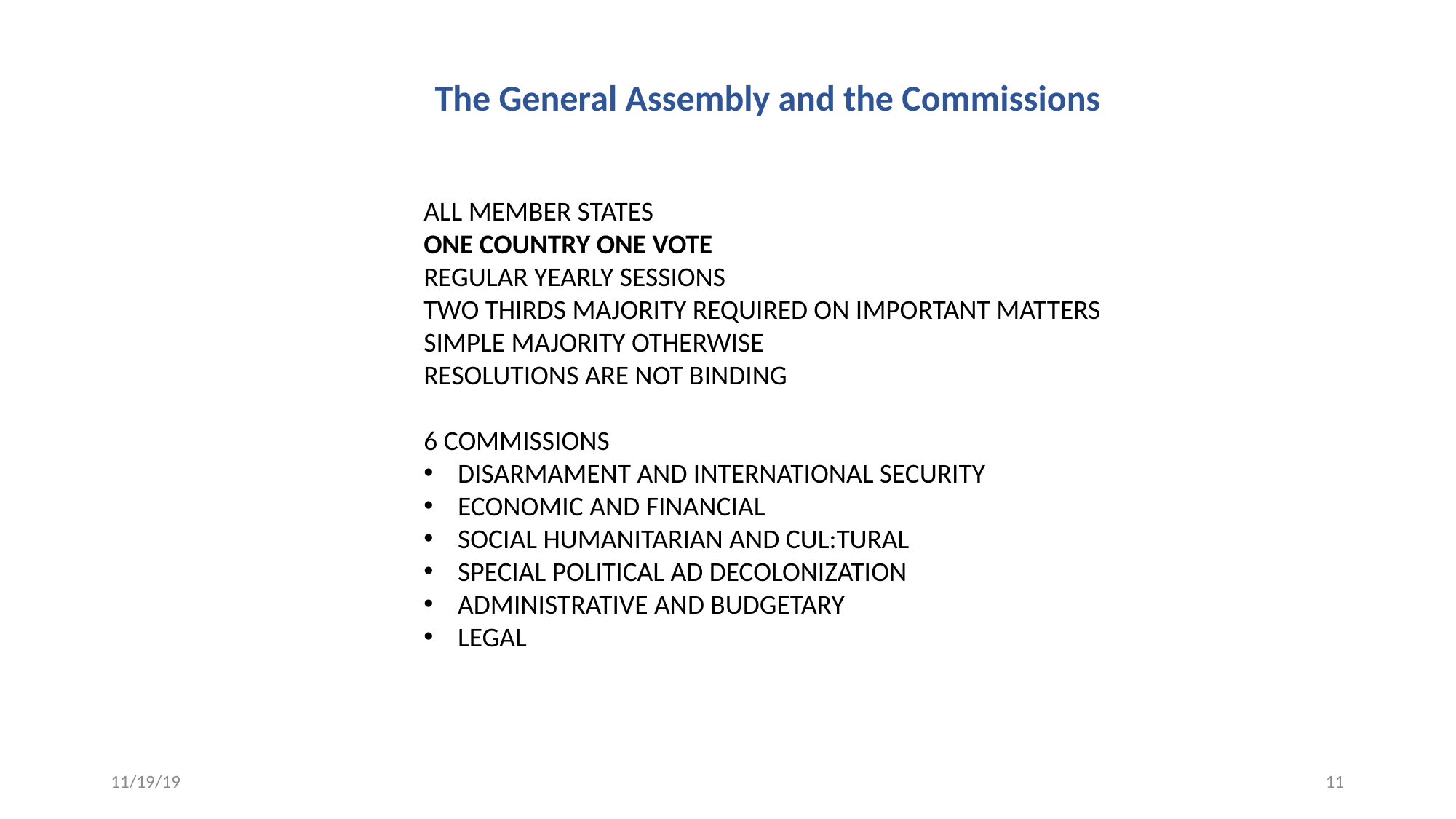

The General Assembly and the Commissions
ALL MEMBER STATES
ONE COUNTRY ONE VOTE
REGULAR YEARLY SESSIONS
TWO THIRDS MAJORITY REQUIRED ON IMPORTANT MATTERS
SIMPLE MAJORITY OTHERWISE
RESOLUTIONS ARE NOT BINDING

6 COMMISSIONS
DISARMAMENT AND INTERNATIONAL SECURITY
ECONOMIC AND FINANCIAL
SOCIAL HUMANITARIAN AND CUL:TURAL
SPECIAL POLITICAL AD DECOLONIZATION
ADMINISTRATIVE AND BUDGETARY
LEGAL

11/19/19

11